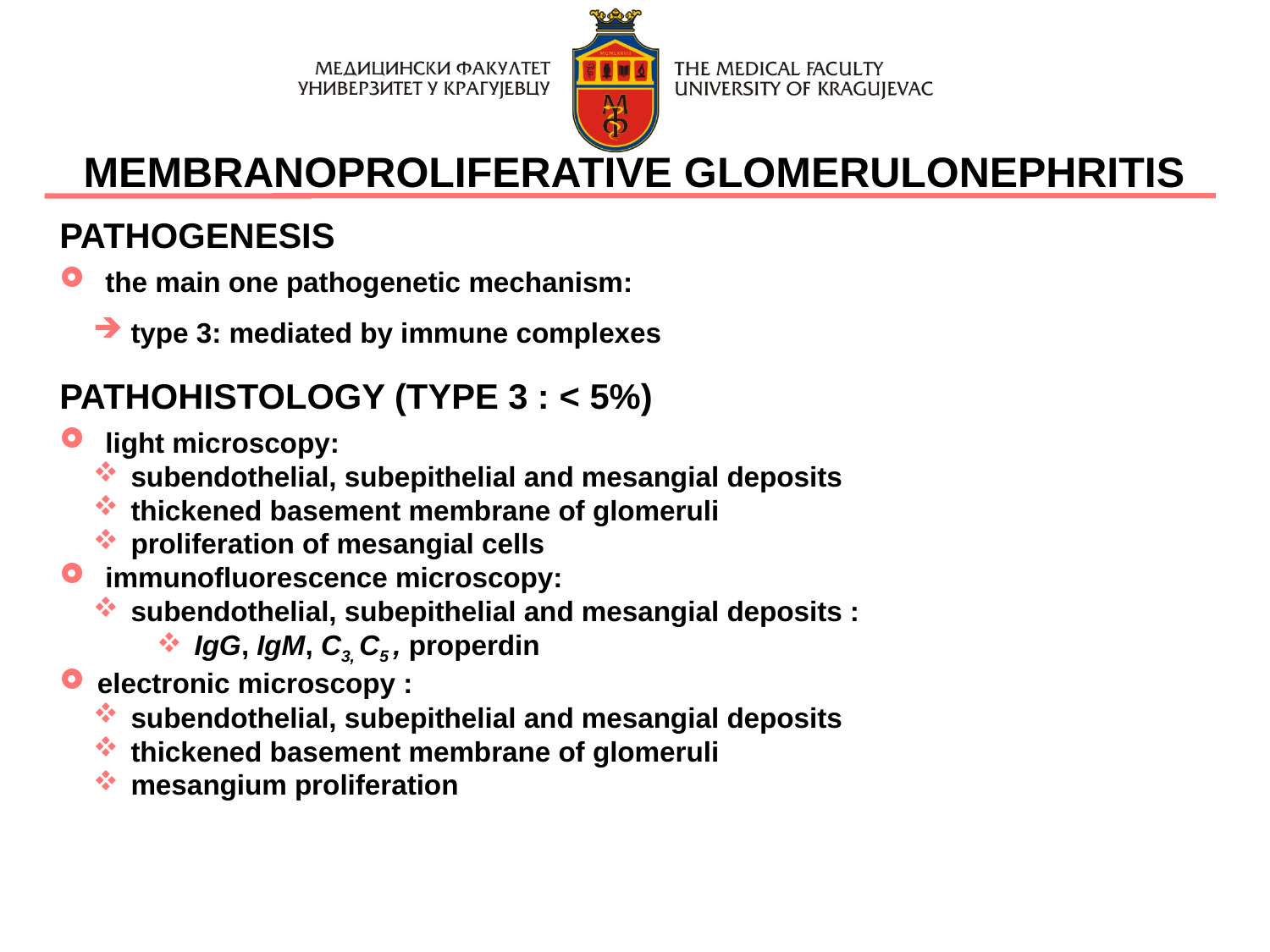

MEMBRANOPROLIFERATIVE GLOMERULONEPHRITIS

PATHOGENESIS

  the main one pathogenetic mechanism:

 type 3: mediated by immune complexes

PATHOHISTOLOGY (TYPE 3 : < 5%)

  light microscopy:
 subendothelial, subepithelial and mesangial deposits
 thickened basement membrane of glomeruli
 proliferation of mesangial cells
  immunofluorescence microscopy:
 subendothelial, subepithelial and mesangial deposits :
 IgG, IgM, C3, C5 , properdin
 electronic microscopy :
 subendothelial, subepithelial and mesangial deposits
 thickened basement membrane of glomeruli
 mesangium proliferation